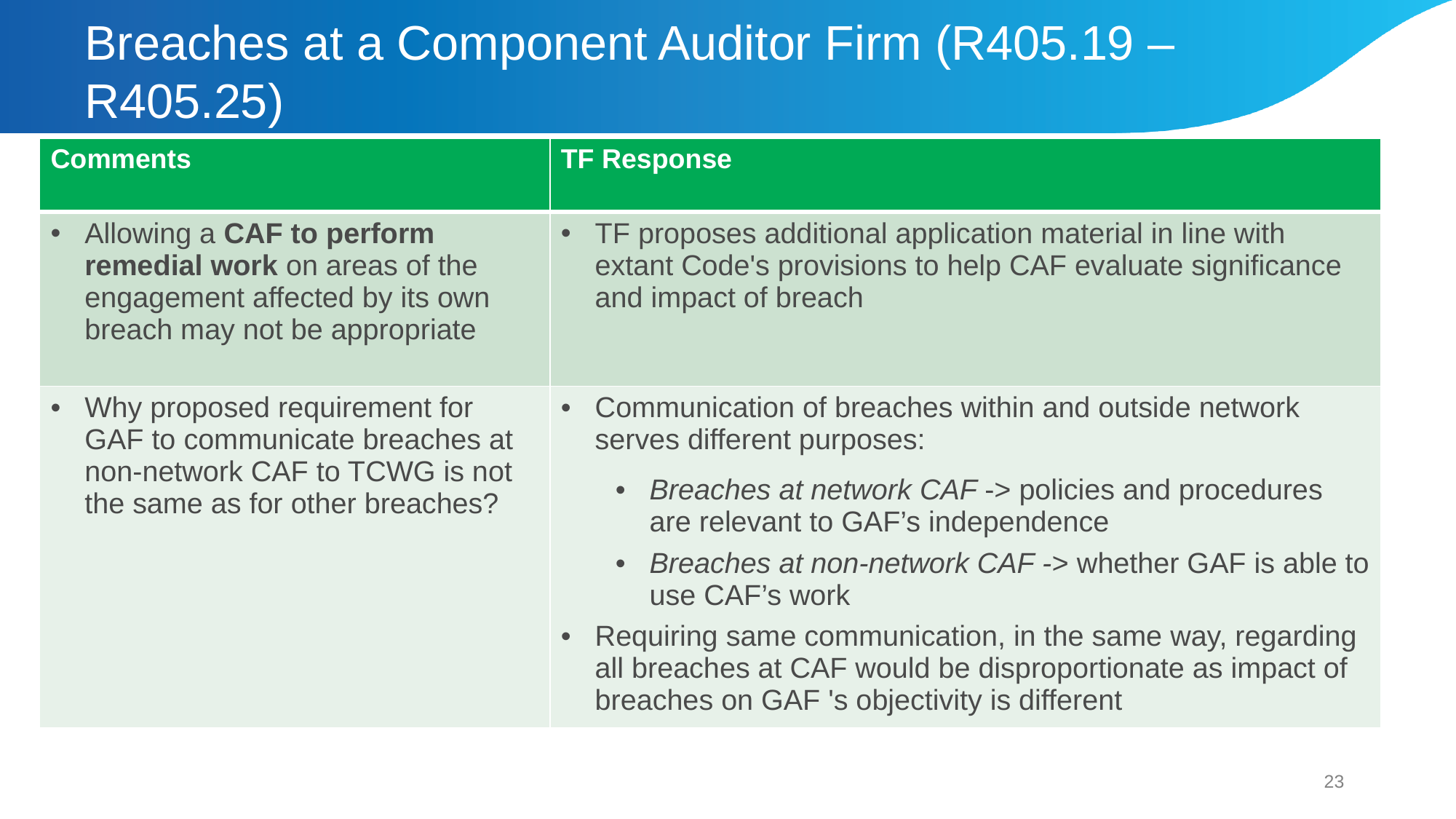

# Breaches at a Component Auditor Firm (R405.19 –R405.25)
| Comments | TF Response |
| --- | --- |
| Allowing a CAF to perform remedial work on areas of the engagement affected by its own breach may not be appropriate | TF proposes additional application material in line with extant Code's provisions to help CAF evaluate significance and impact of breach |
| Why proposed requirement for GAF to communicate breaches at non-network CAF to TCWG is not the same as for other breaches? | Communication of breaches within and outside network serves different purposes: Breaches at network CAF -> policies and procedures are relevant to GAF’s independence Breaches at non-network CAF -> whether GAF is able to use CAF’s work Requiring same communication, in the same way, regarding all breaches at CAF would be disproportionate as impact of breaches on GAF 's objectivity is different |
23